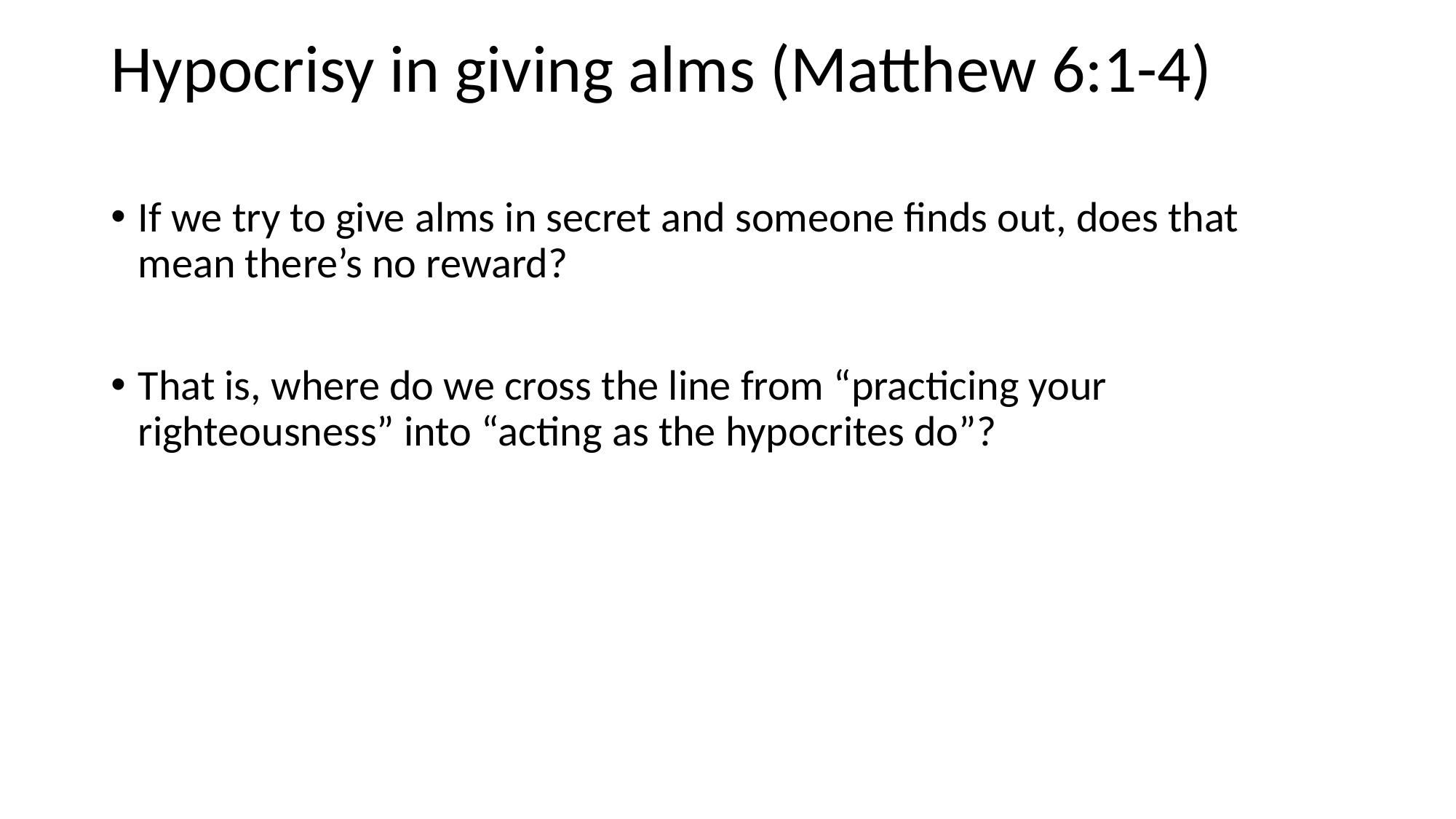

# Hypocrisy in giving alms (Matthew 6:1-4)

If we try to give alms in secret and someone finds out, does that mean there’s no reward?

That is, where do we cross the line from “practicing your righteousness” into “acting as the hypocrites do”?